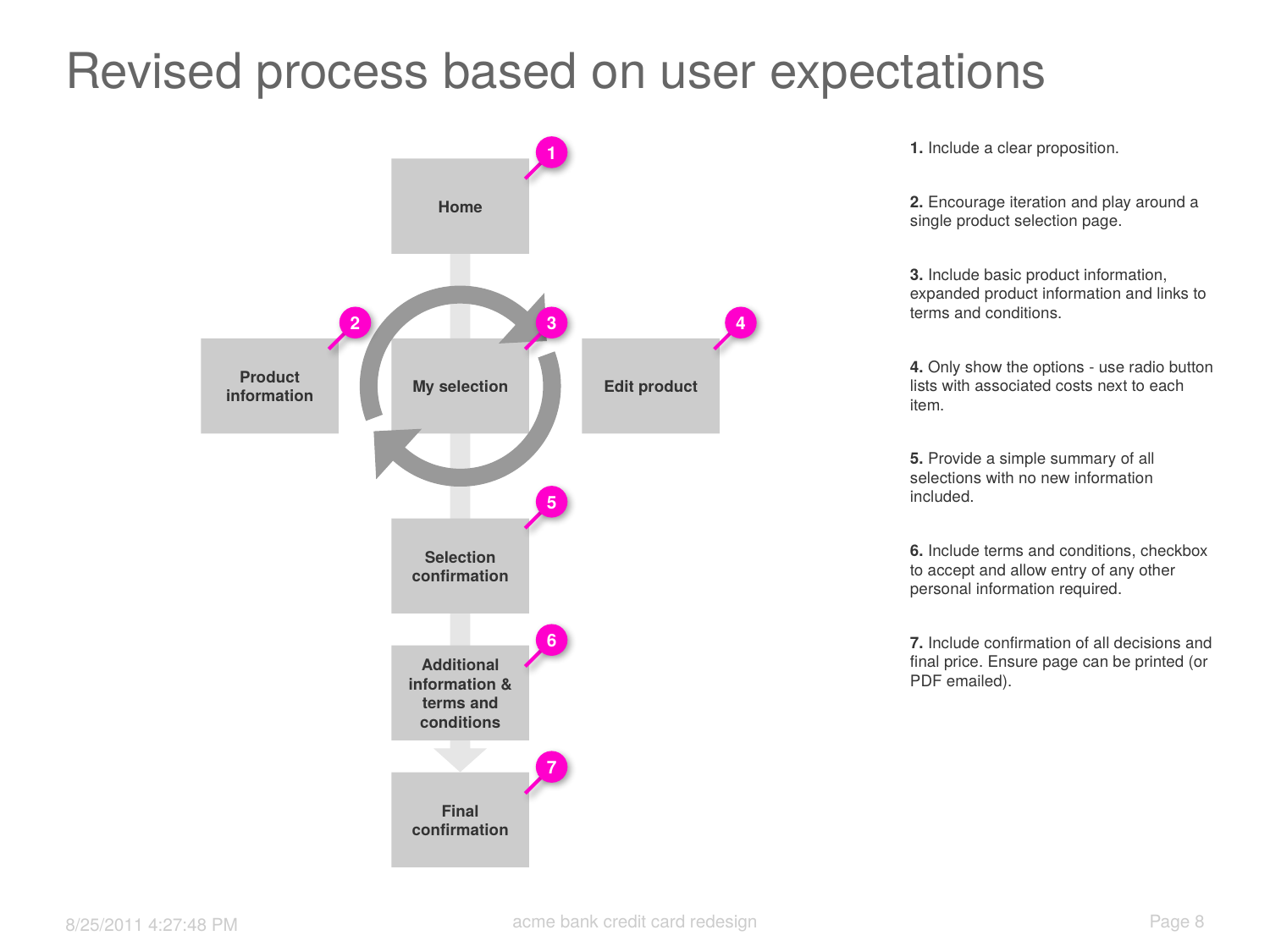

# Revised process based on user expectations
1

1. Include a clear proposition.

2. Encourage iteration and play around a single product selection page.

3. Include basic product information, expanded product information and links to terms and conditions.

4. Only show the options - use radio button lists with associated costs next to each item.

5. Provide a simple summary of all selections with no new information included.

6. Include terms and conditions, checkbox to accept and allow entry of any other personal information required.

7. Include confirmation of all decisions and final price. Ensure page can be printed (or PDF emailed).
Home

2

3

4

Product information
My selection
Edit product
5

Selection confirmation
6

Additional information & terms and conditions
7

Final confirmation
8/25/2011 4:27:48 PM
acme bank credit card redesign
Page 8